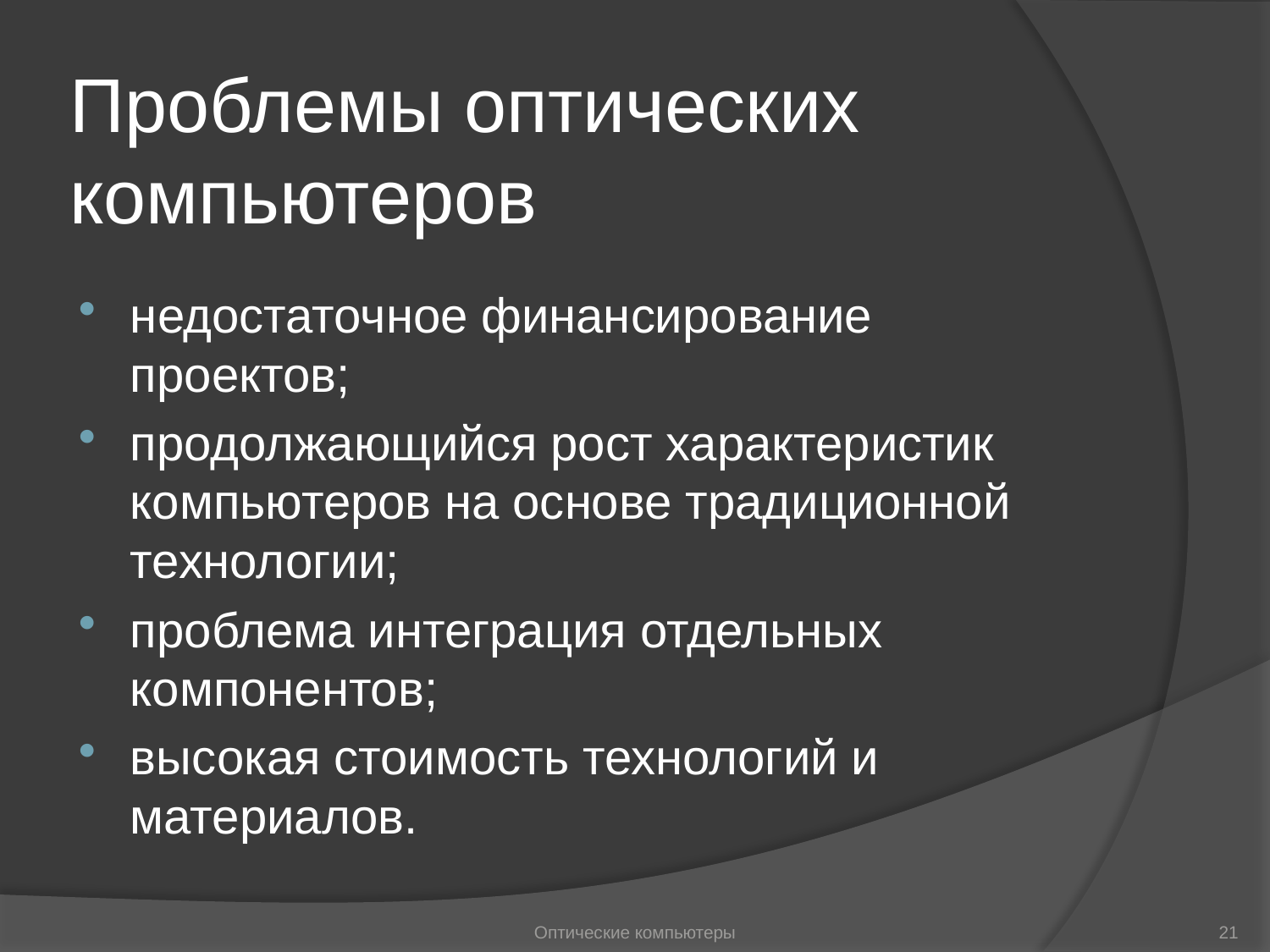

# Проблемы оптических компьютеров
недостаточное финансирование проектов;
продолжающийся рост характеристик компьютеров на основе традиционной технологии;
проблема интеграция отдельных компонентов;
высокая стоимость технологий и материалов.
Оптические компьютеры
21